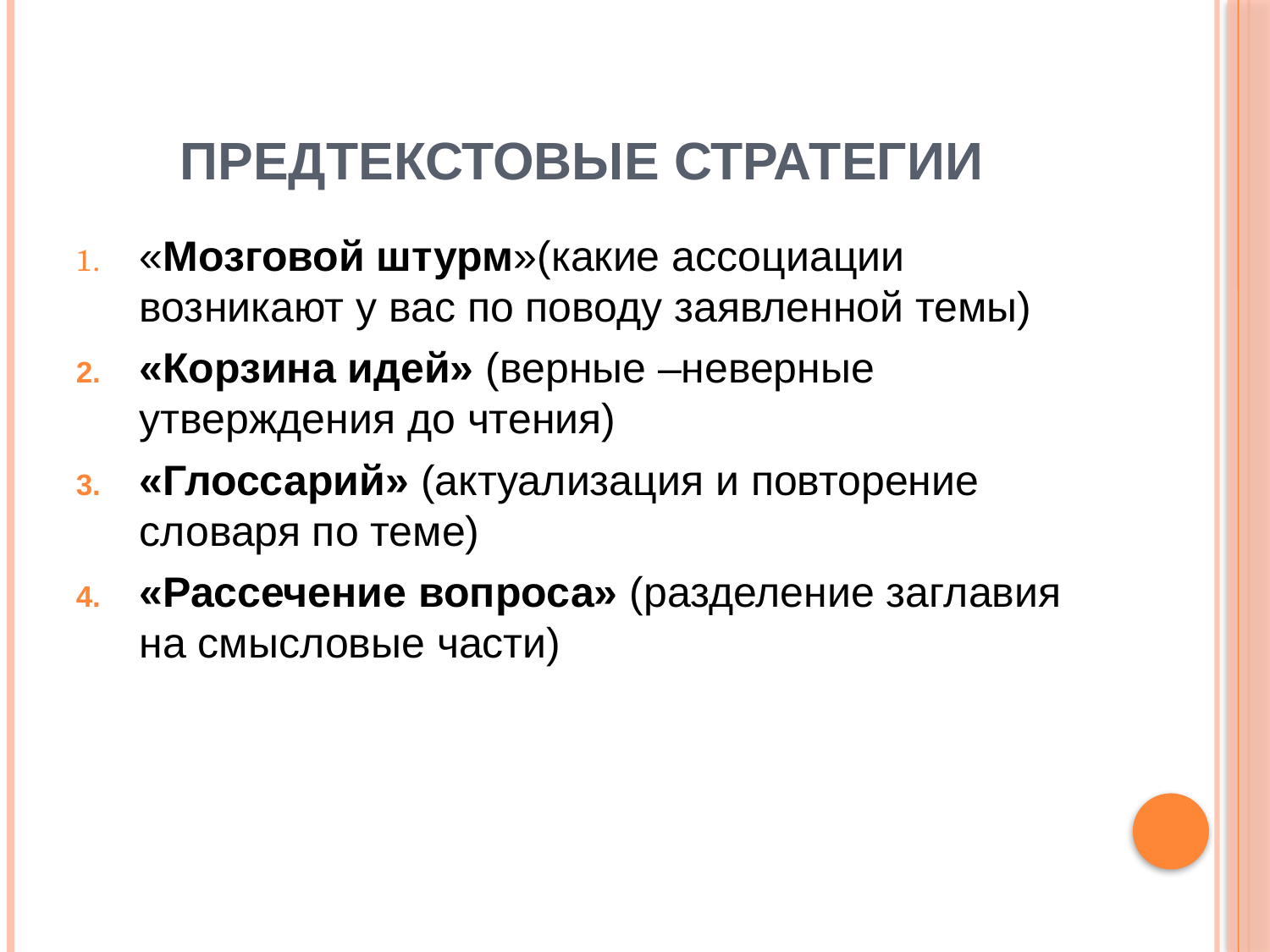

# Предтекстовые стратегии
«Мозговой штурм»(какие ассоциации возникают у вас по поводу заявленной темы)
«Корзина идей» (верные –неверные утверждения до чтения)
«Глоссарий» (актуализация и повторение словаря по теме)
«Рассечение вопроса» (разделение заглавия на смысловые части)